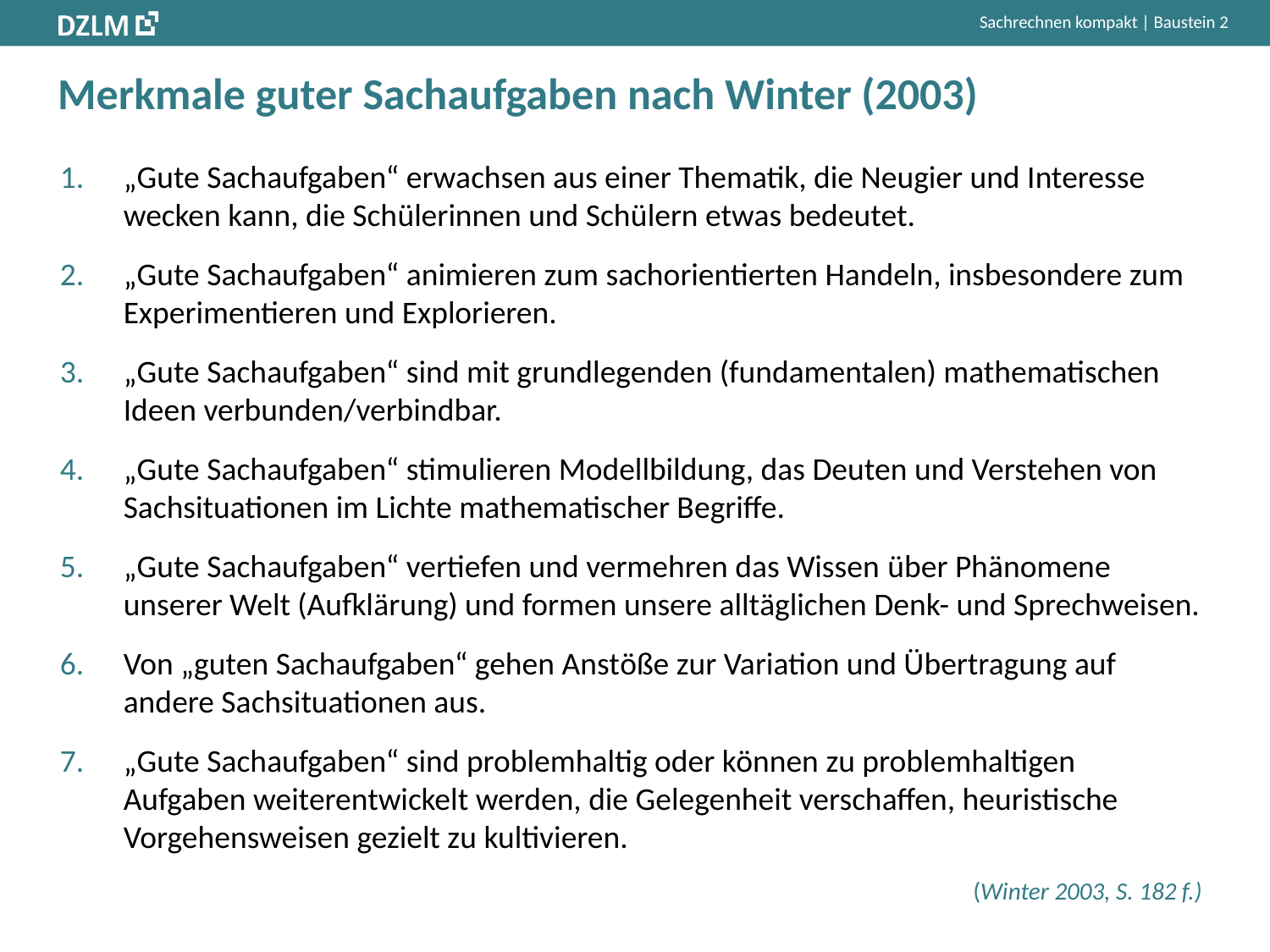

# Merkmale guter Sachaufgaben nach Winter (2003)
„Gute Sachaufgaben“ erwachsen aus einer Thematik, die Neugier und Interesse wecken kann, die Schülerinnen und Schülern etwas bedeutet.
„Gute Sachaufgaben“ animieren zum sachorientierten Handeln, insbesondere zum Experimentieren und Explorieren.
„Gute Sachaufgaben“ sind mit grundlegenden (fundamentalen) mathematischen Ideen verbunden/verbindbar.
„Gute Sachaufgaben“ stimulieren Modellbildung, das Deuten und Verstehen von Sachsituationen im Lichte mathematischer Begriffe.
„Gute Sachaufgaben“ vertiefen und vermehren das Wissen über Phänomene unserer Welt (Aufklärung) und formen unsere alltäglichen Denk- und Sprechweisen.
Von „guten Sachaufgaben“ gehen Anstöße zur Variation und Übertragung auf andere Sachsituationen aus.
„Gute Sachaufgaben“ sind problemhaltig oder können zu problemhaltigen Aufgaben weiterentwickelt werden, die Gelegenheit verschaffen, heuristische Vorgehensweisen gezielt zu kultivieren.
(Winter 2003, S. 182 f.)